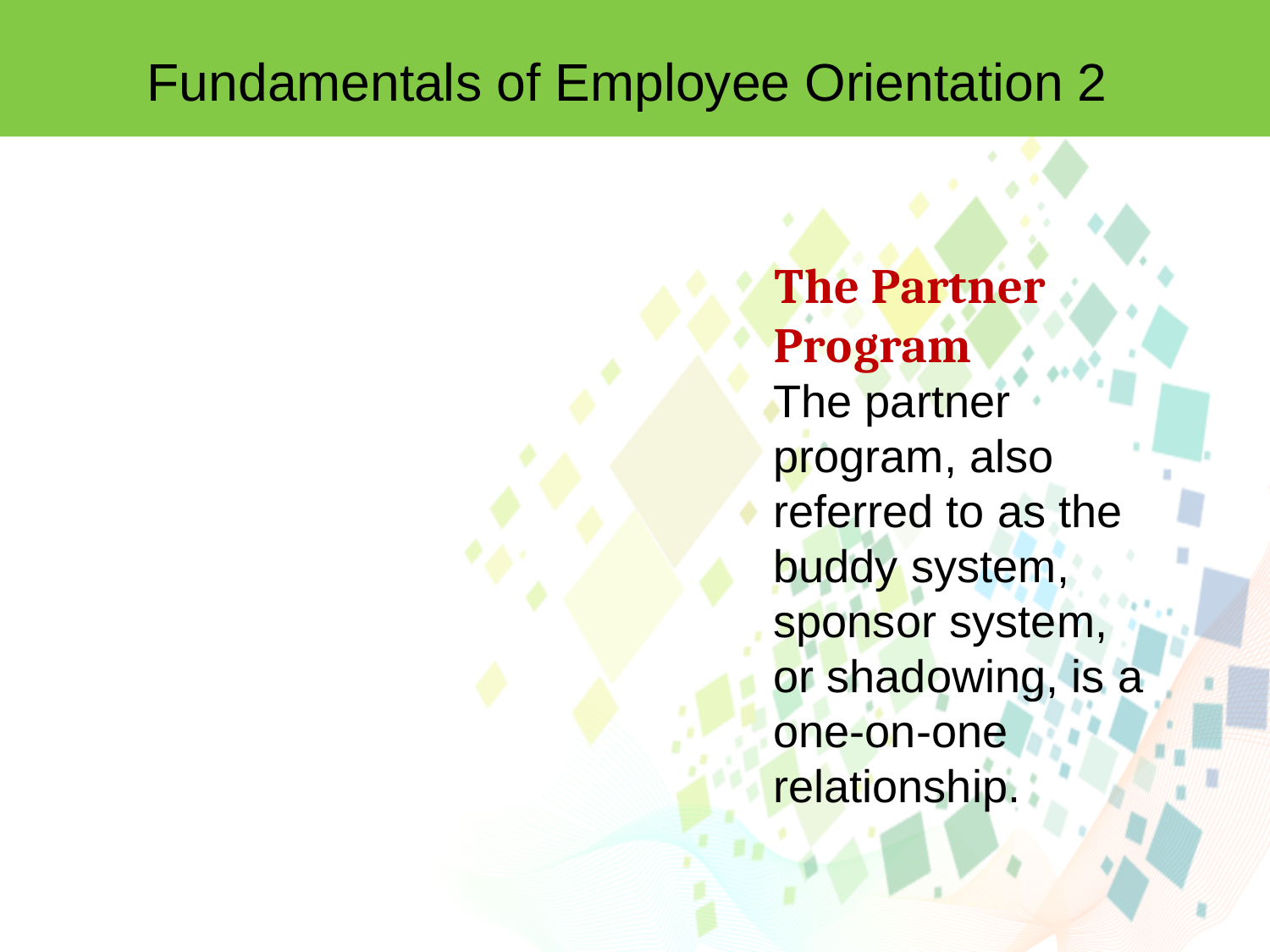

Fundamentals of Employee Orientation 2
The Partner Program
The partner program, also referred to as the buddy system, sponsor system, or shadowing, is a one-on-one relationship.